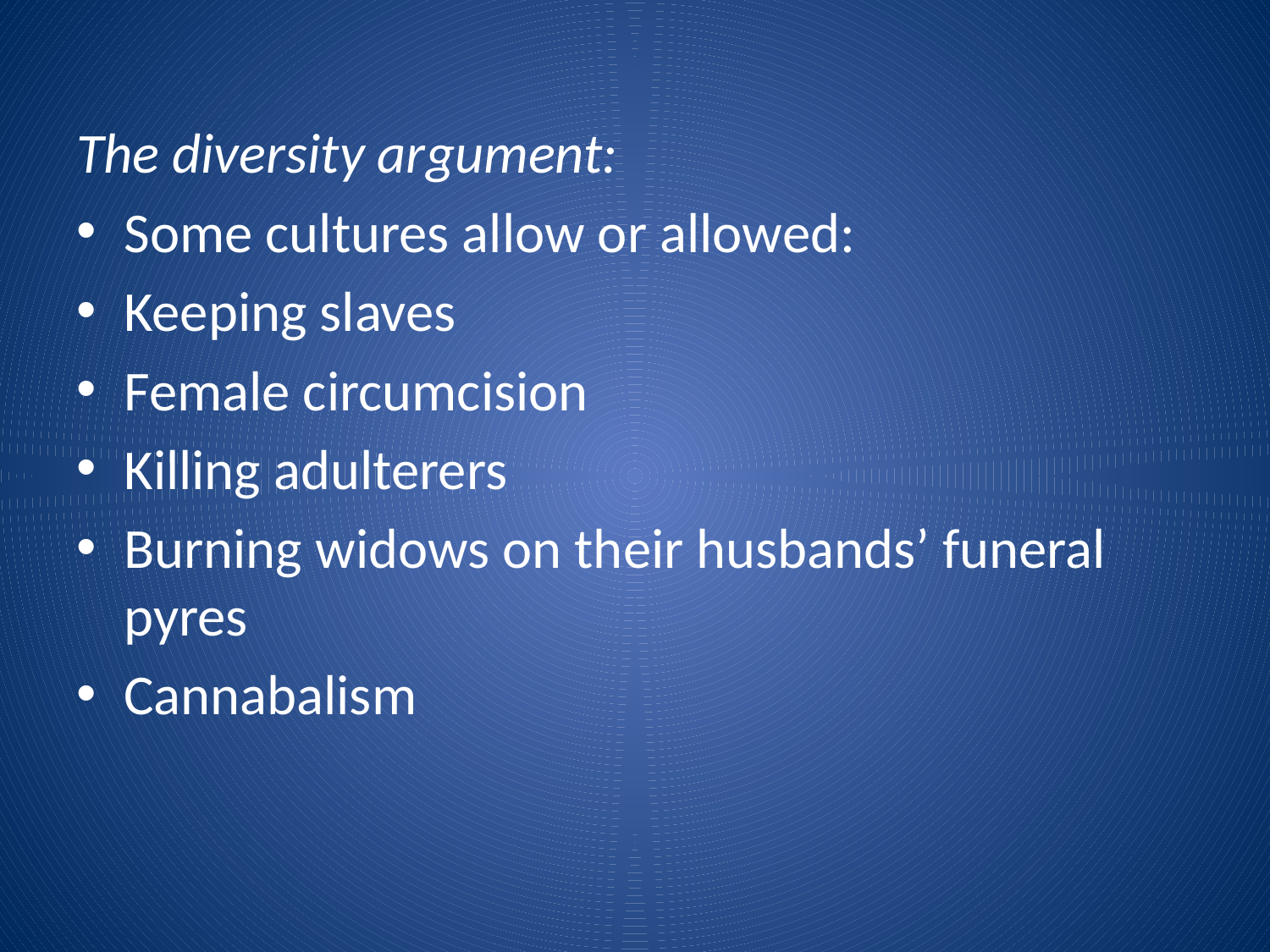

The diversity argument:
Some cultures allow or allowed:
Keeping slaves
Female circumcision
Killing adulterers
Burning widows on their husbands’ funeral pyres
Cannabalism